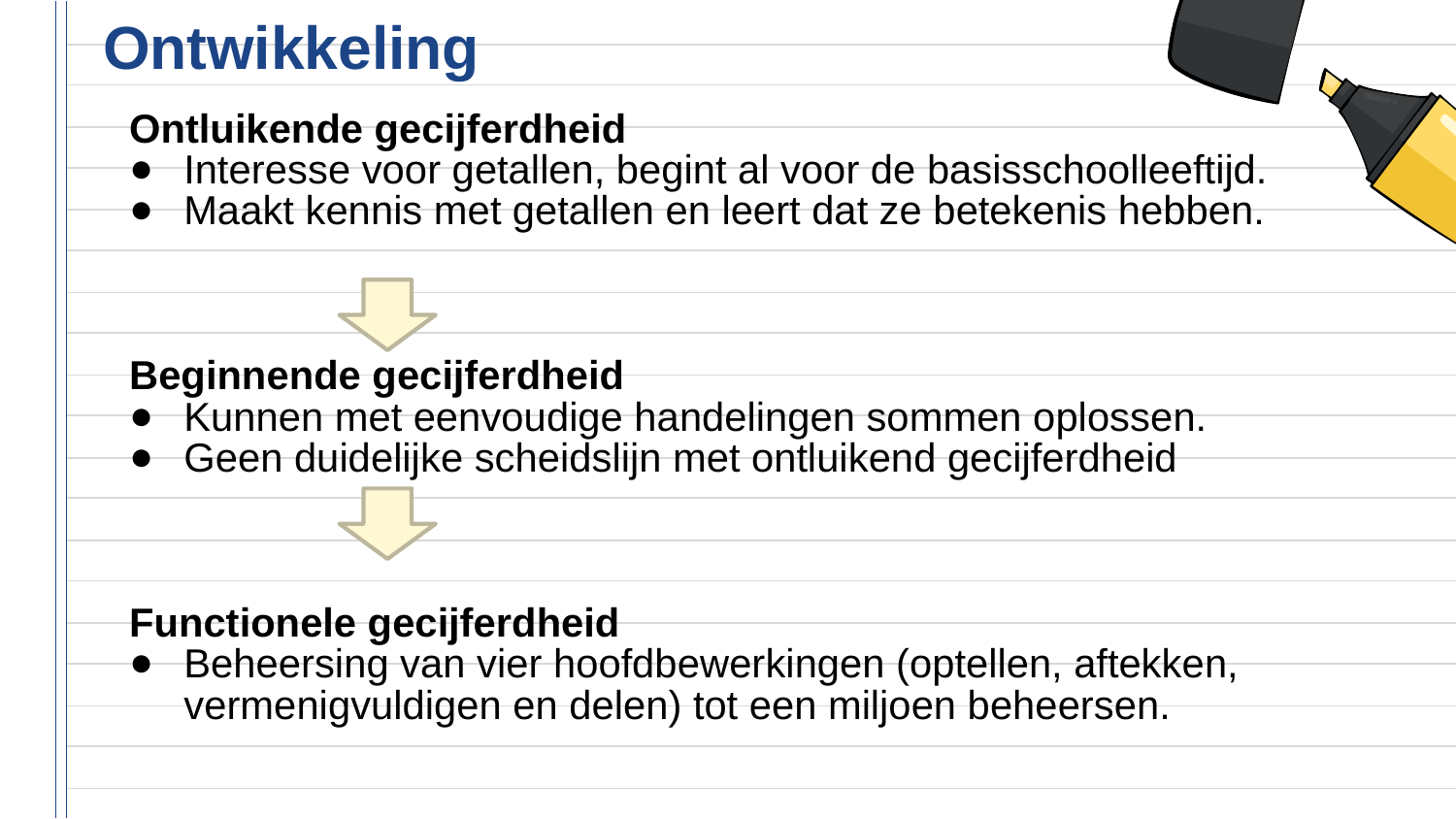

# Ontwikkeling

Ontluikende gecijferdheid
Interesse voor getallen, begint al voor de basisschoolleeftijd.
Maakt kennis met getallen en leert dat ze betekenis hebben.

Beginnende gecijferdheid
Kunnen met eenvoudige handelingen sommen oplossen.
Geen duidelijke scheidslijn met ontluikend gecijferdheid

Functionele gecijferdheid
Beheersing van vier hoofdbewerkingen (optellen, aftekken, vermenigvuldigen en delen) tot een miljoen beheersen.